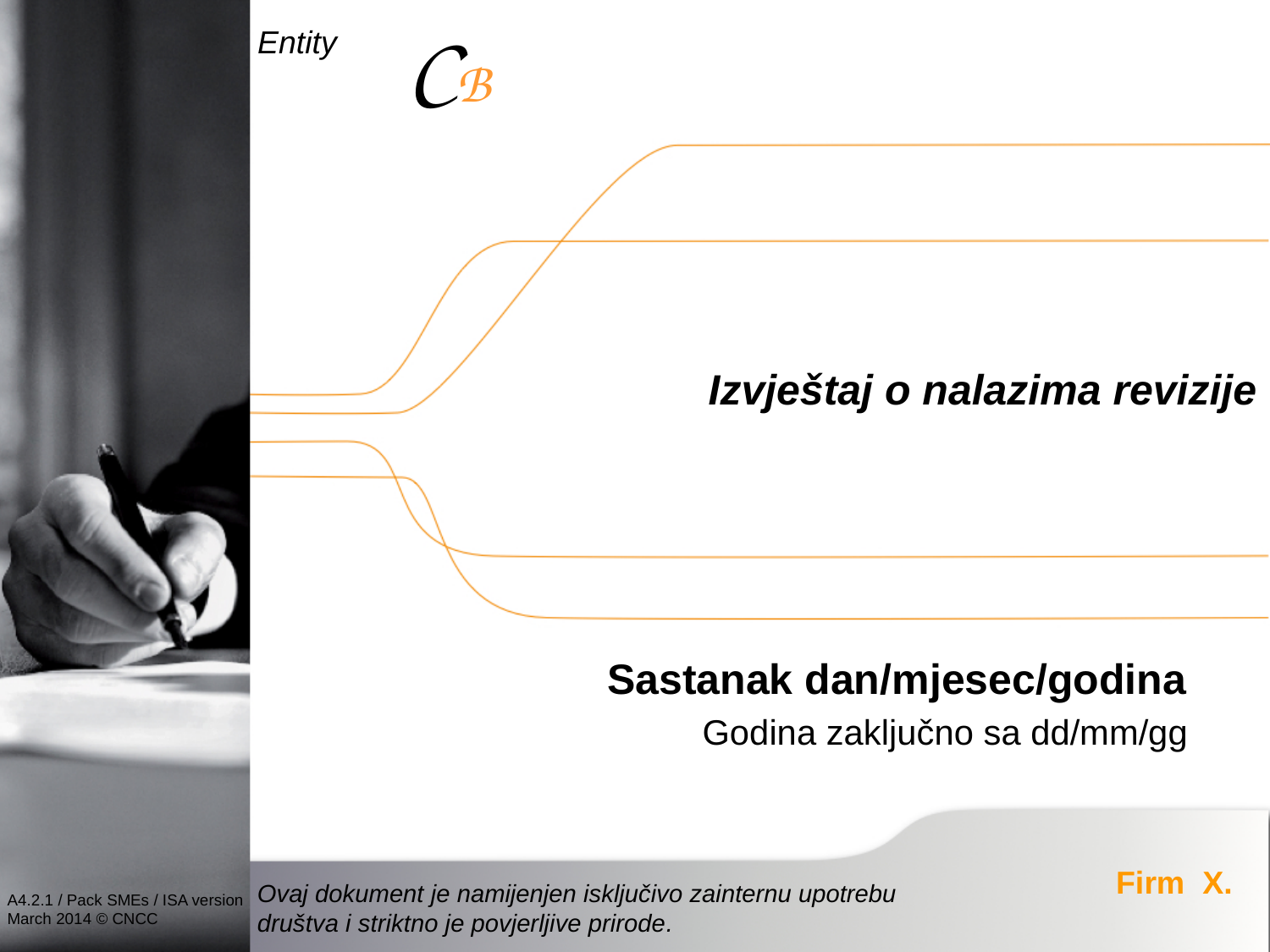

Izvještaj o nalazima revizije
Sastanak dan/mjesec/godina
        Godina zaključno sa dd/mm/gg
Ovaj dokument je namijenjen isključivo zainternu upotrebu društva i striktno je povjerljive prirode.